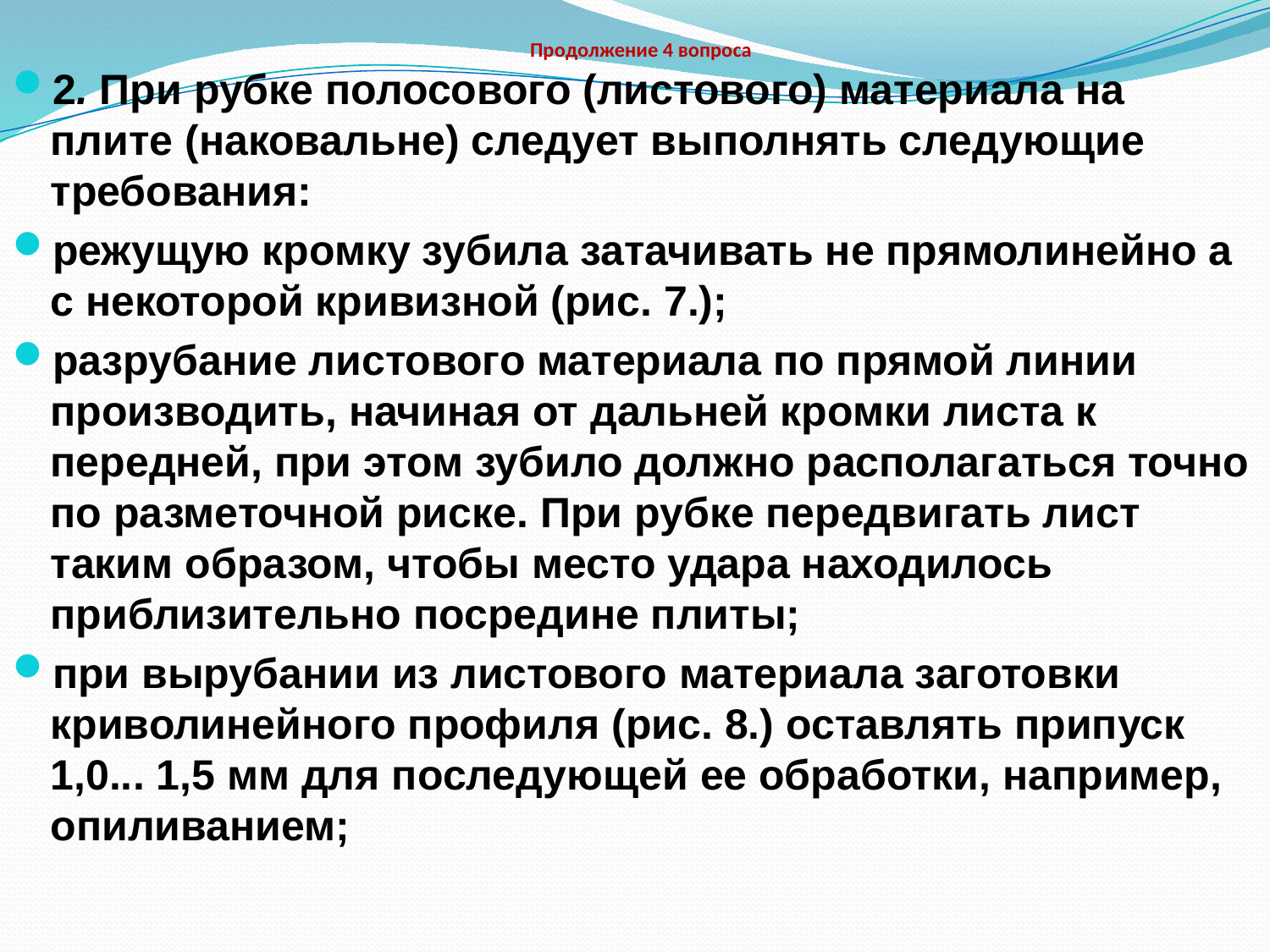

# Продолжение 4 вопроса
2. При рубке полосового (листового) материала на плите (наковальне) следует выполнять следующие требования:
режущую кромку зубила затачивать не прямолинейно а с некоторой кривизной (рис. 7.);
разрубание листового материала по прямой линии производить, начиная от дальней кромки листа к передней, при этом зубило должно располагаться точно по разметочной риске. При рубке передвигать лист таким образом, чтобы место удара находилось приблизительно посредине плиты;
при вырубании из листового материала заготовки криволинейного профиля (рис. 8.) оставлять припуск 1,0... 1,5 мм для последующей ее обработки, например, опиливанием;